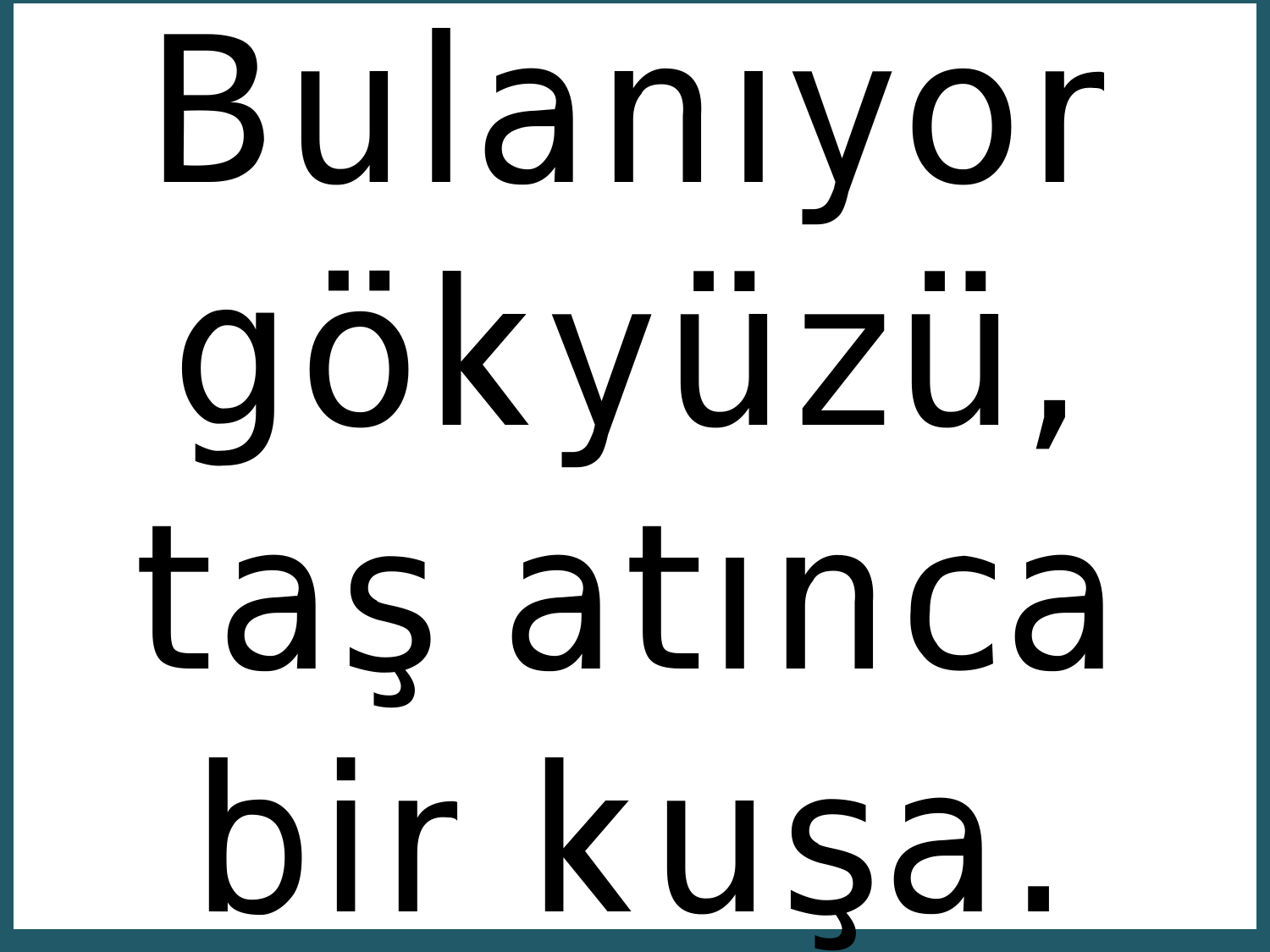

# Bulanıyor gökyüzü, taş atınca bir kuşa.